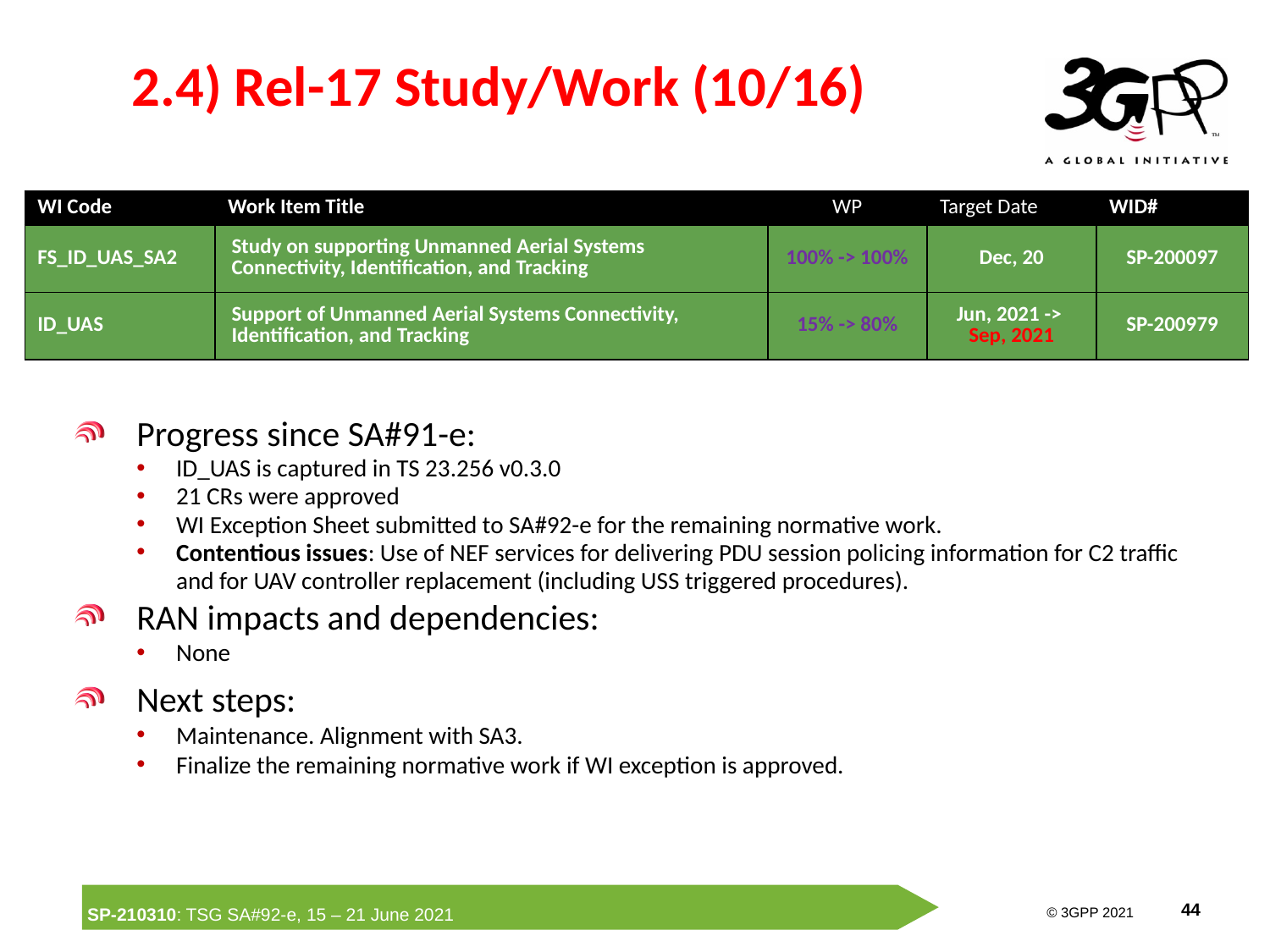

# 2.4) Rel-17 Study/Work (10/16)
| WI Code | Work Item Title | WP | Target Date | WID# |
| --- | --- | --- | --- | --- |
| FS\_ID\_UAS\_SA2 | Study on supporting Unmanned Aerial Systems Connectivity, Identification, and Tracking | 100% -> 100% | Dec, 20 | SP-200097 |
| ID\_UAS | Support of Unmanned Aerial Systems Connectivity, Identification, and Tracking | 15% -> 80% | Jun, 2021 -> Sep, 2021 | SP-200979 |
Progress since SA#91-e:
ID_UAS is captured in TS 23.256 v0.3.0
21 CRs were approved
WI Exception Sheet submitted to SA#92-e for the remaining normative work.
Contentious issues: Use of NEF services for delivering PDU session policing information for C2 traffic and for UAV controller replacement (including USS triggered procedures).
RAN impacts and dependencies:
None
Next steps:
Maintenance. Alignment with SA3.
Finalize the remaining normative work if WI exception is approved.